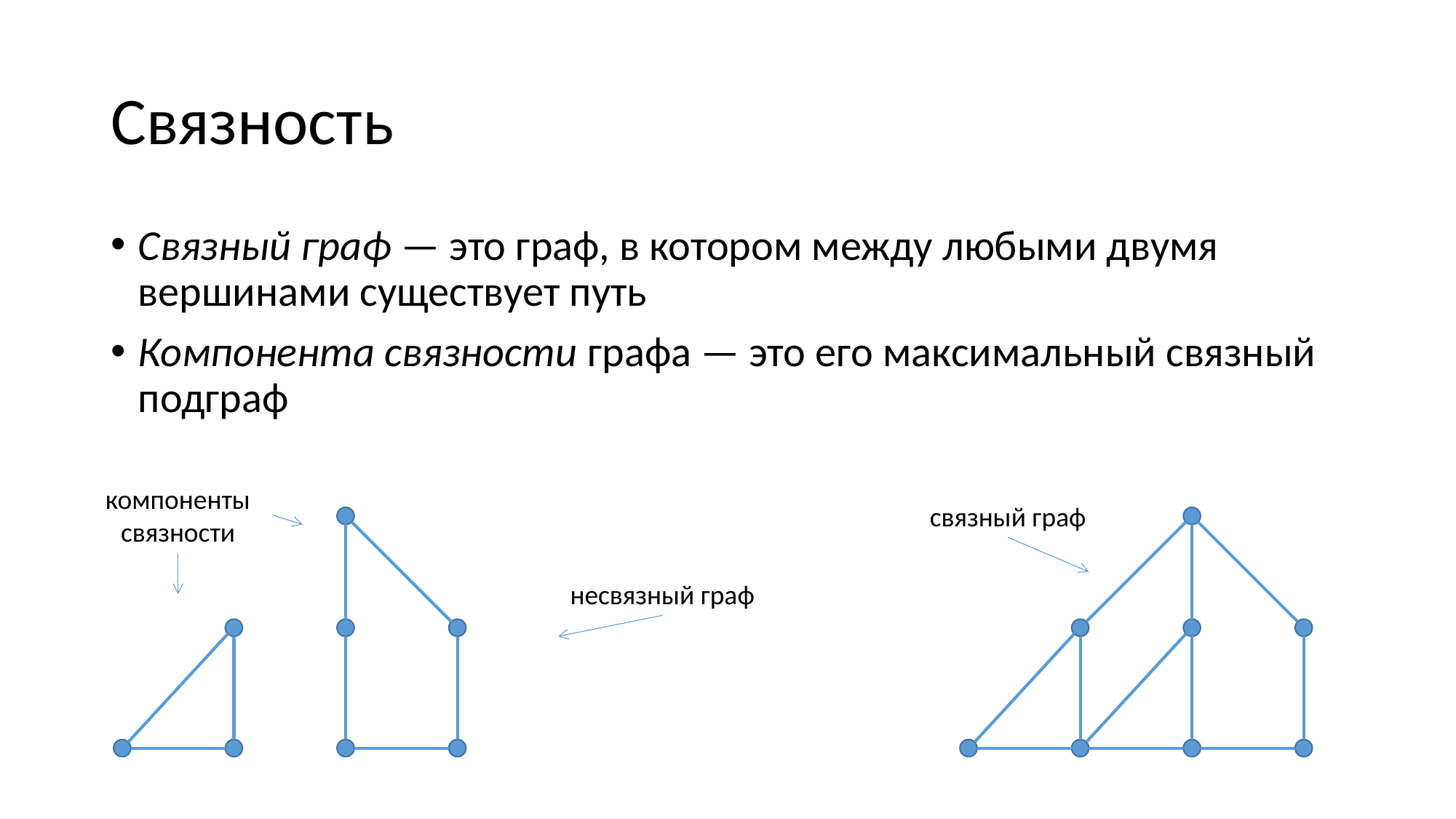

# Связность
Связный граф — это граф, в котором между любыми двумя вершинами существует путь
Компонента связности графа — это его максимальный связный подграф

компоненты связности
связный граф

несвязный граф